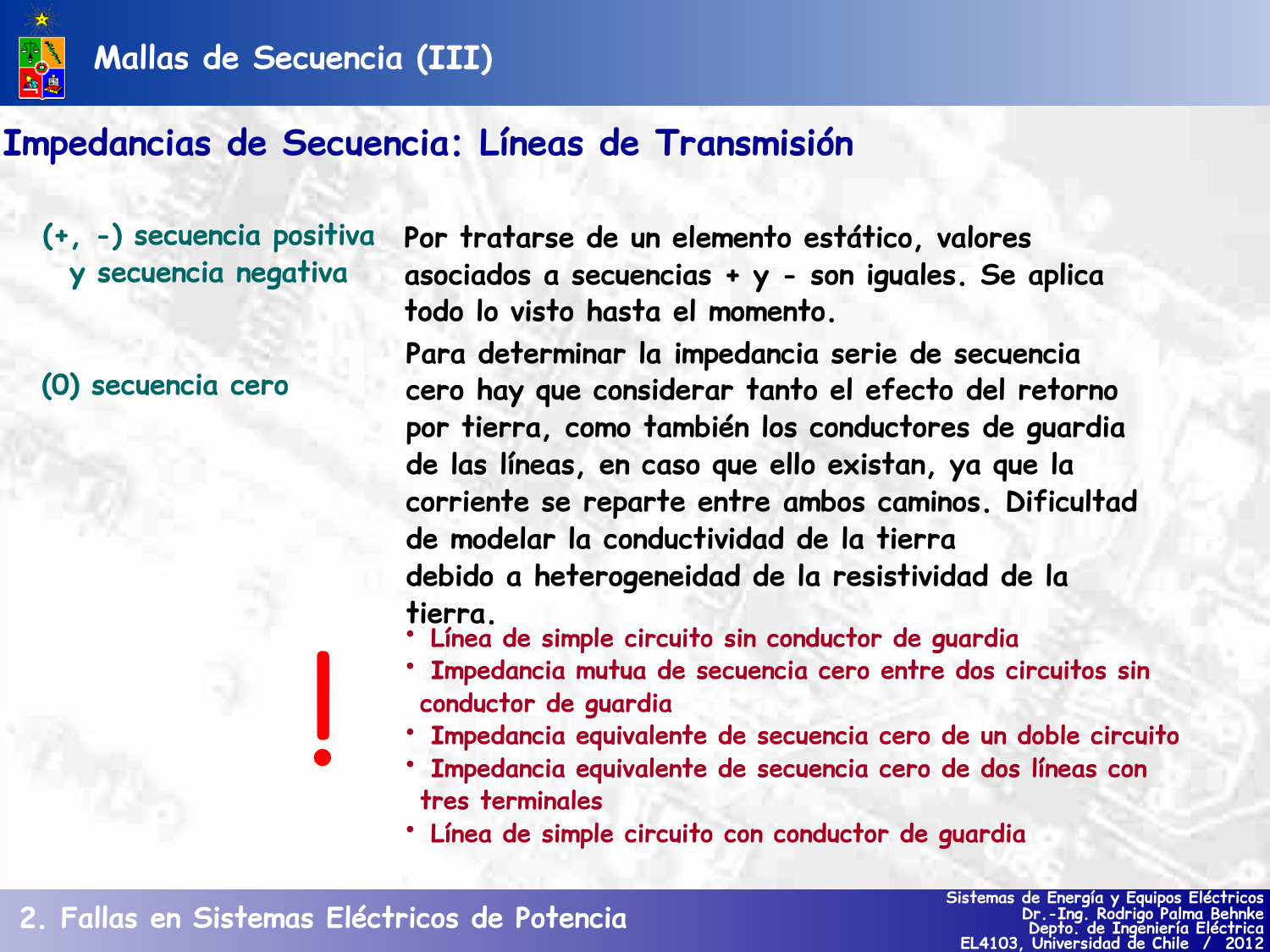

Mallas de Secuencia (III)
Impedancias de Secuencia: Líneas de Transmisión

(+, -) secuencia positiva y secuencia negativa
Por tratarse de un elemento estático, valores asociados a secuencias + y - son iguales. Se aplica todo lo visto hasta el momento.
Para determinar la impedancia serie de secuencia cero hay que considerar tanto el efecto del retorno por tierra, como también los conductores de guardia de las líneas, en caso que ello existan, ya que la corriente se reparte entre ambos caminos. Dificultad de modelar la conductividad de la tierra
debido a heterogeneidad de la resistividad de la tierra.
(0) secuencia cero
 Línea de simple circuito sin conductor de guardia
 Impedancia mutua de secuencia cero entre dos circuitos sin conductor de guardia
 Impedancia equivalente de secuencia cero de un doble circuito
 Impedancia equivalente de secuencia cero de dos líneas con tres terminales
 Línea de simple circuito con conductor de guardia
!
2. Fallas en Sistemas Eléctricos de Potencia